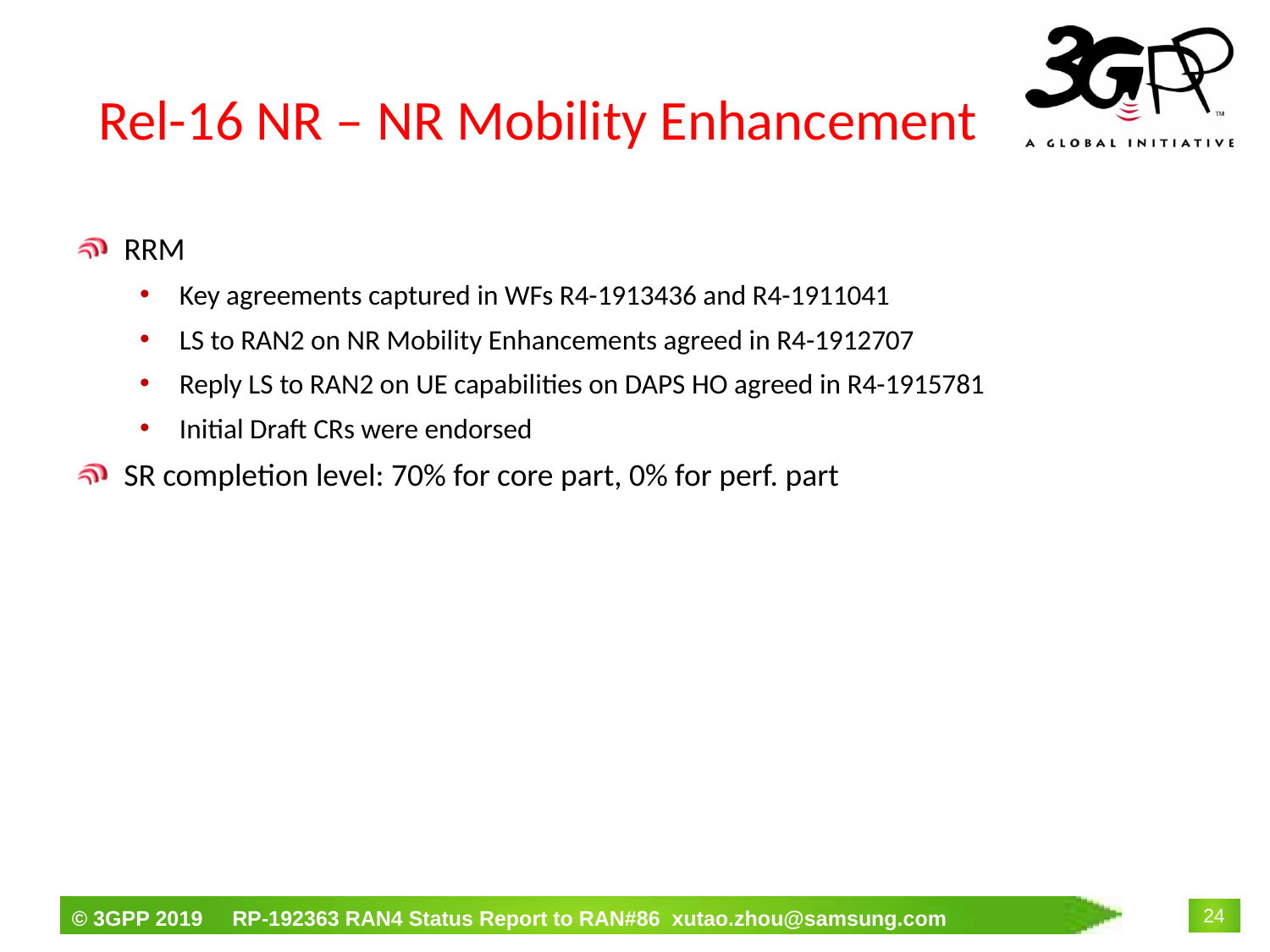

# Rel-16 NR – NR Mobility Enhancement
RRM
Key agreements captured in WFs R4-1913436 and R4-1911041
LS to RAN2 on NR Mobility Enhancements agreed in R4-1912707
Reply LS to RAN2 on UE capabilities on DAPS HO agreed in R4-1915781
Initial Draft CRs were endorsed
SR completion level: 70% for core part, 0% for perf. part